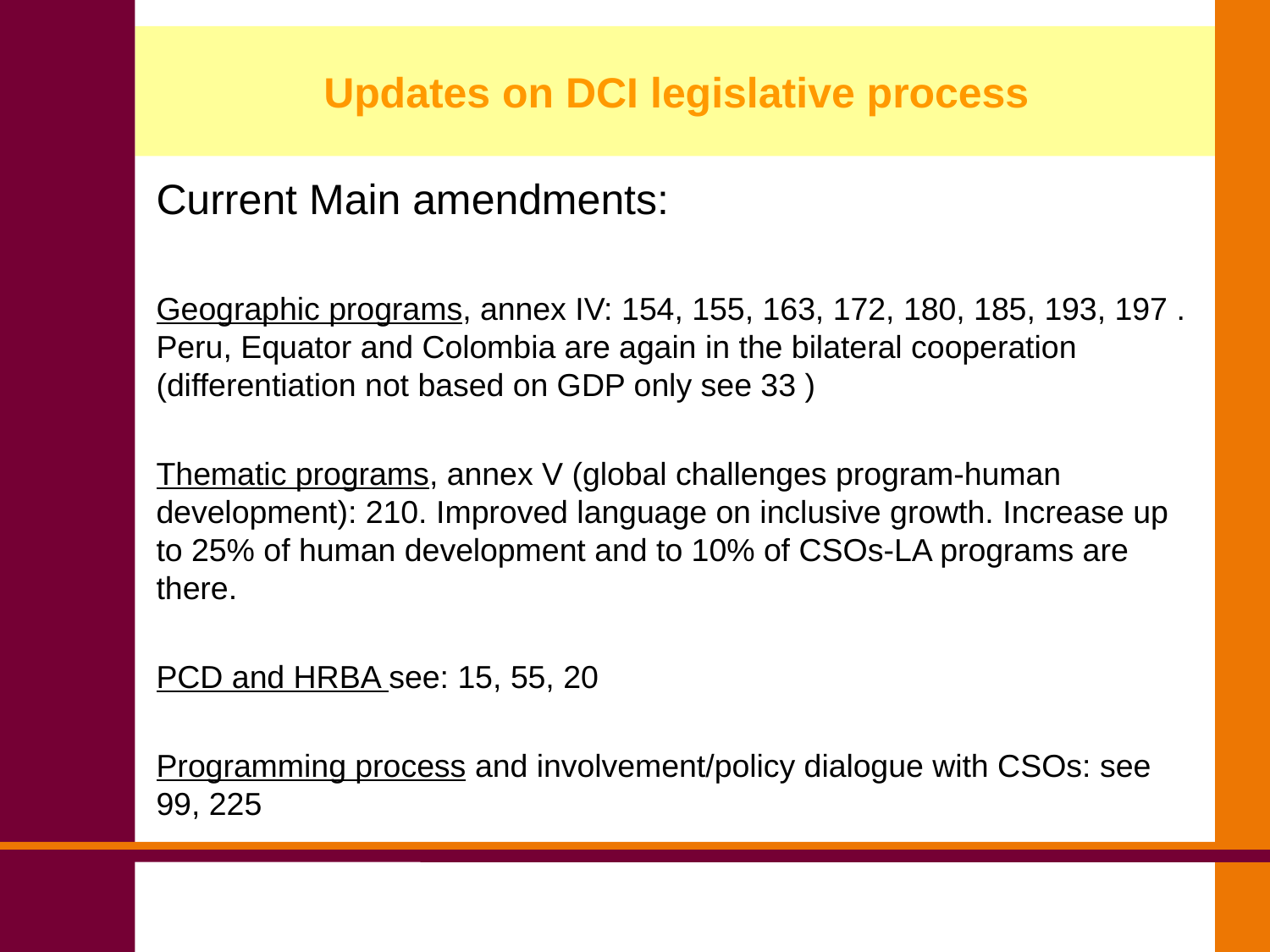

# Updates on DCI legislative process
Current Main amendments:

Geographic programs, annex IV: 154, 155, 163, 172, 180, 185, 193, 197 . Peru, Equator and Colombia are again in the bilateral cooperation (differentiation not based on GDP only see 33 )

Thematic programs, annex V (global challenges program-human development): 210. Improved language on inclusive growth. Increase up to 25% of human development and to 10% of CSOs-LA programs are there.

PCD and HRBA see: 15, 55, 20

Programming process and involvement/policy dialogue with CSOs: see 99, 225